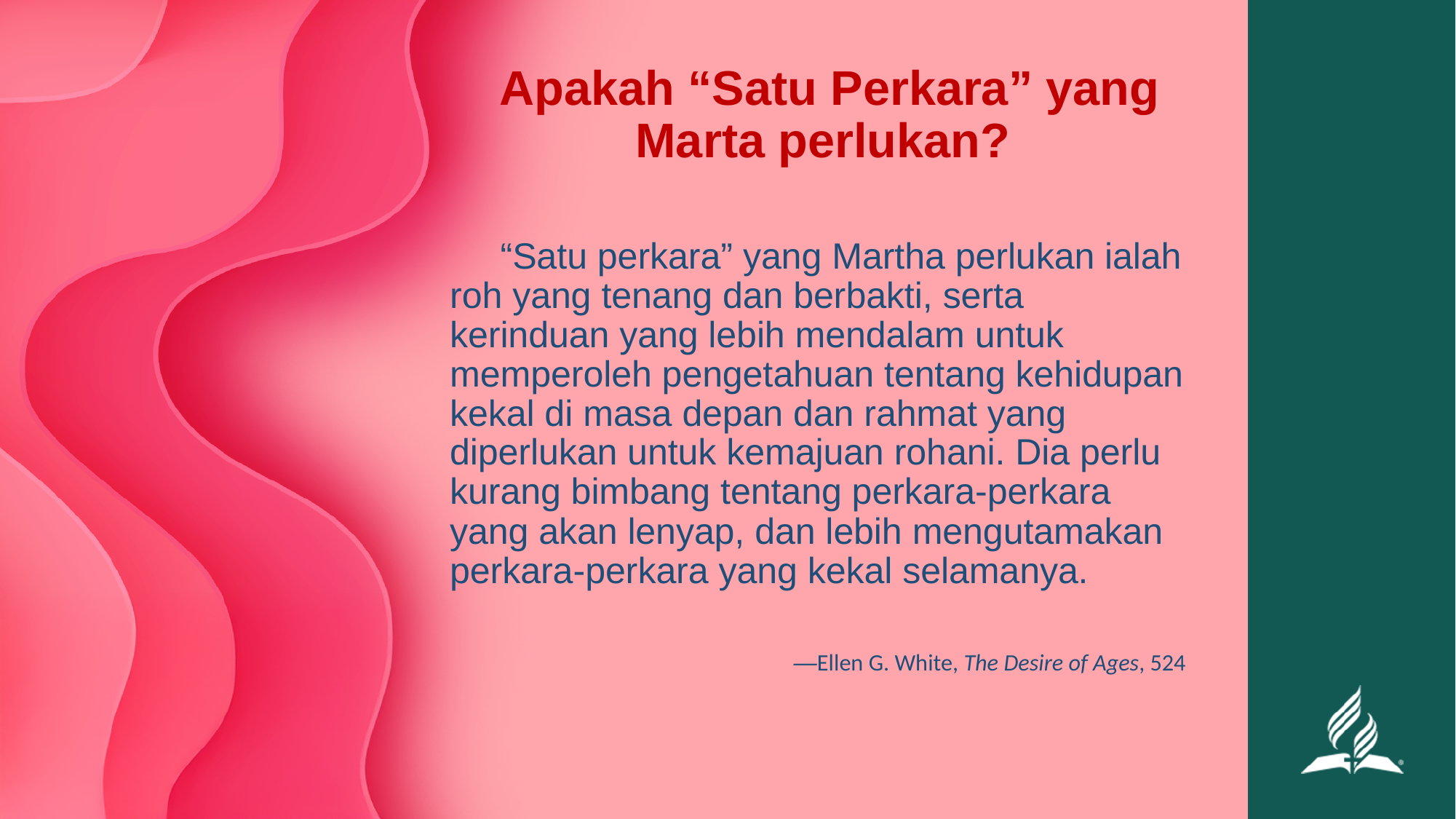

# Apakah “Satu Perkara” yang Marta perlukan?
“Satu perkara” yang Martha perlukan ialah roh yang tenang dan berbakti, serta kerinduan yang lebih mendalam untuk memperoleh pengetahuan tentang kehidupan kekal di masa depan dan rahmat yang diperlukan untuk kemajuan rohani. Dia perlu kurang bimbang tentang perkara-perkara yang akan lenyap, dan lebih mengutamakan perkara-perkara yang kekal selamanya.

—Ellen G. White, The Desire of Ages, 524